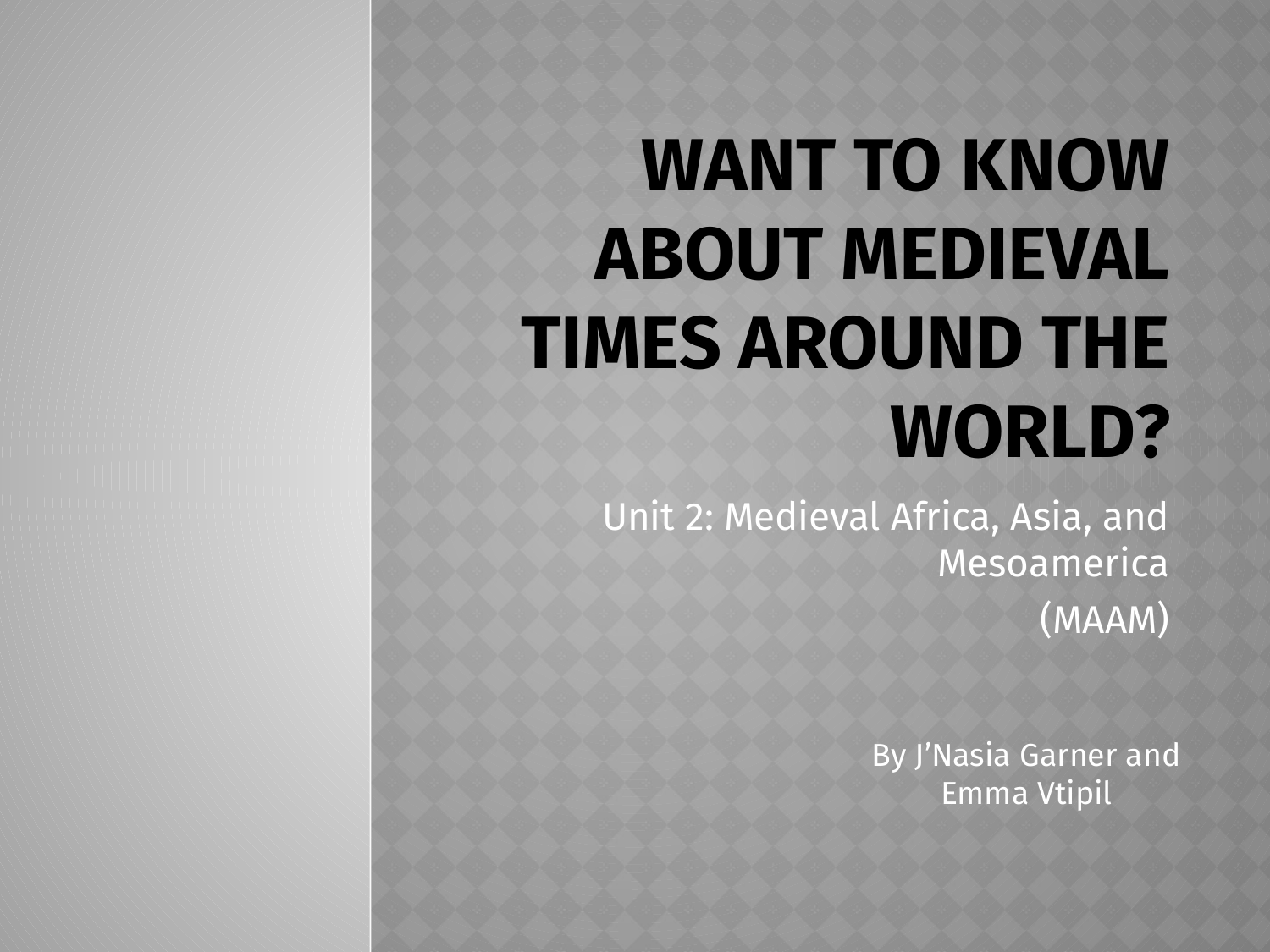

# Want to know about Medieval Times around the world?
Unit 2: Medieval Africa, Asia, and Mesoamerica
(MAAM)
By J’Nasia Garner and Emma Vtipil